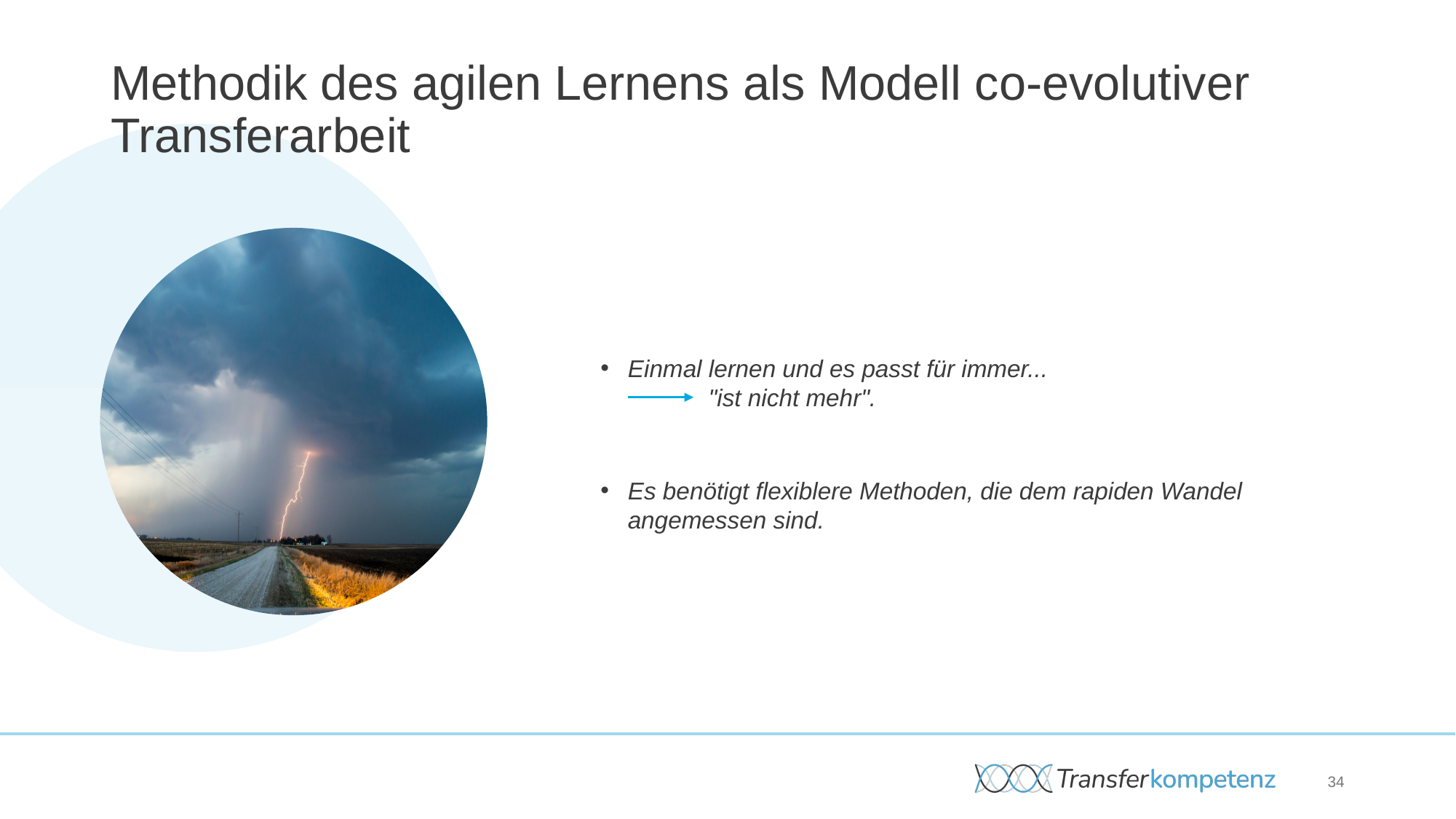

# Methodik des agilen Lernens als Modell co-evolutiver Transferarbeit

Einmal lernen und es passt für immer...
            "ist nicht mehr".
Es benötigt flexiblere Methoden, die dem rapiden Wandel angemessen sind.

34